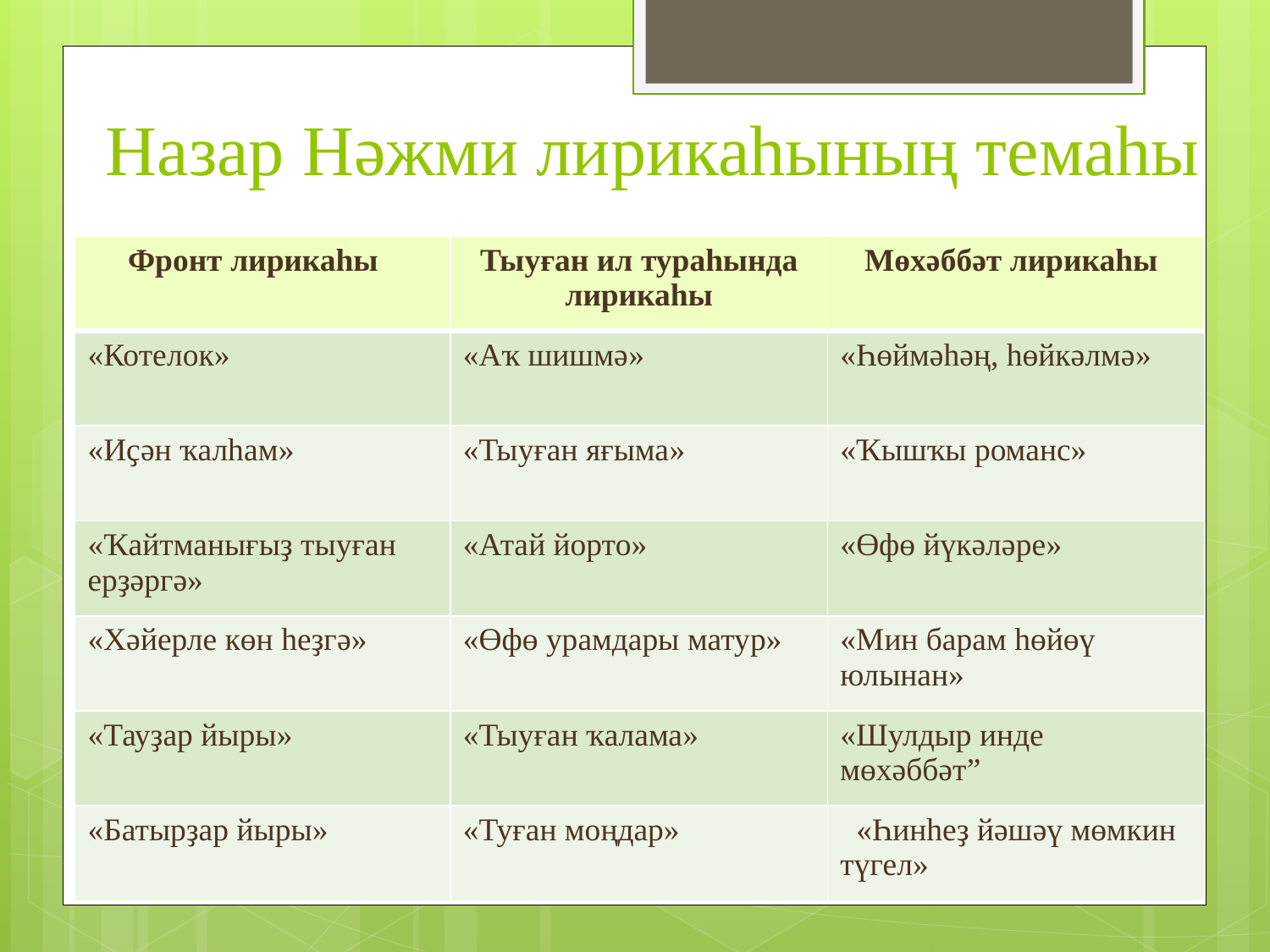

# Назар Нәжми лирикаһының темаһы
| Фронт лирикаһы | Тыуған ил тураһында лирикаһы | Мөхәббәт лирикаһы |
| --- | --- | --- |
| «Котелок» | «Аҡ шишмә» | «Һөймәһәң, һөйкәлмә» |
| «Иҫән ҡалһам» | «Тыуған яғыма» | «Ҡышҡы романс» |
| «Ҡайтманығыҙ тыуған ерҙәргә» | «Атай йорто» | «Өфө йүкәләре» |
| «Хәйерле көн һеҙгә» | «Өфө урамдары матур» | «Мин барам һөйөү юлынан» |
| «Тауҙар йыры» | «Тыуған ҡалама» | «Шулдыр инде мөхәббәт” |
| «Батырҙар йыры» | «Туған моңдар» | «Һинһеҙ йәшәү мөмкин түгел» |